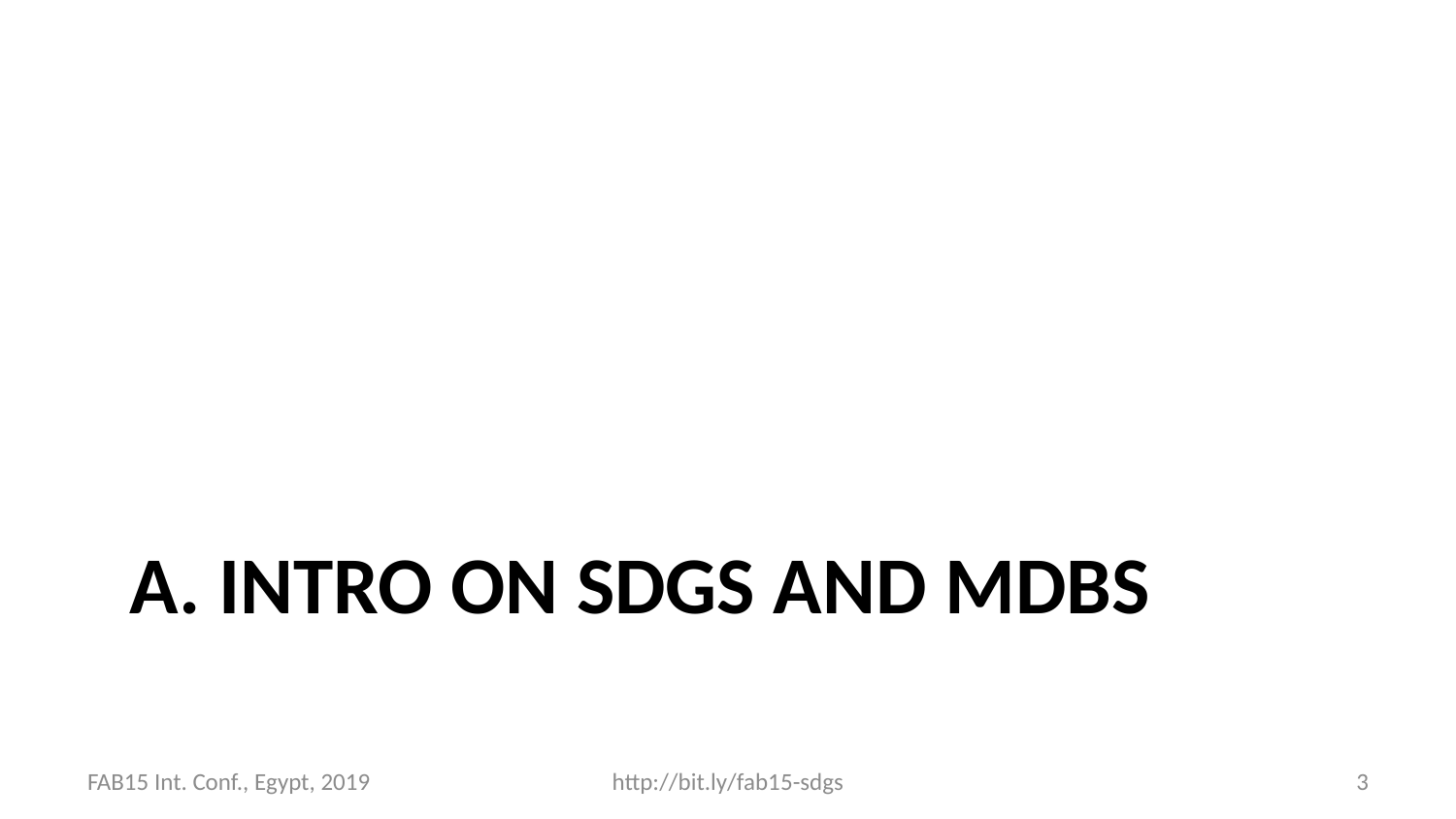

# A. Intro on SDGs and MDBs
FAB15 Int. Conf., Egypt, 2019
http://bit.ly/fab15-sdgs
3